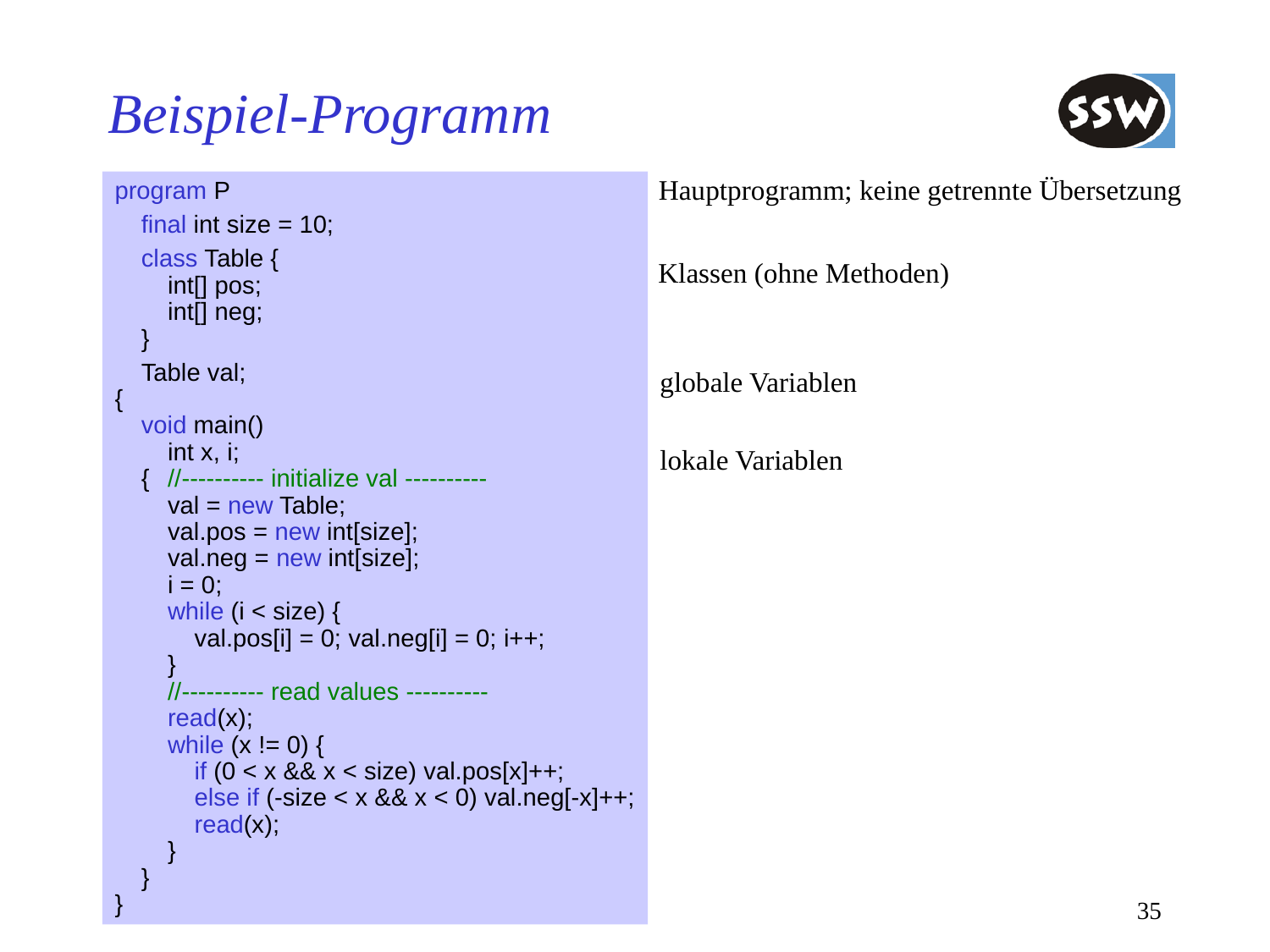

# Beispiel-Programm
Hauptprogramm; keine getrennte Übersetzung
program P
	final int size = 10;
	class Table {
		int[] pos;
		int[] neg;
	}
	Table val;
{
	void main()
		int x, i;
	{	//---------- initialize val ----------
		val = new Table;
		val.pos = new int[size];
		val.neg = new int[size];
		i = 0;
		while (i < size) {
			val.pos[i] = 0; val.neg[i] = 0; i++;
		}
		//---------- read values ----------
		read(x);
		while (x != 0) {
			if (0 < x && x < size) val.pos[x]++;
			else if (-size < x && x < 0) val.neg[-x]++;
			read(x);
		}
	}
}
Klassen (ohne Methoden)
globale Variablen
lokale Variablen
35